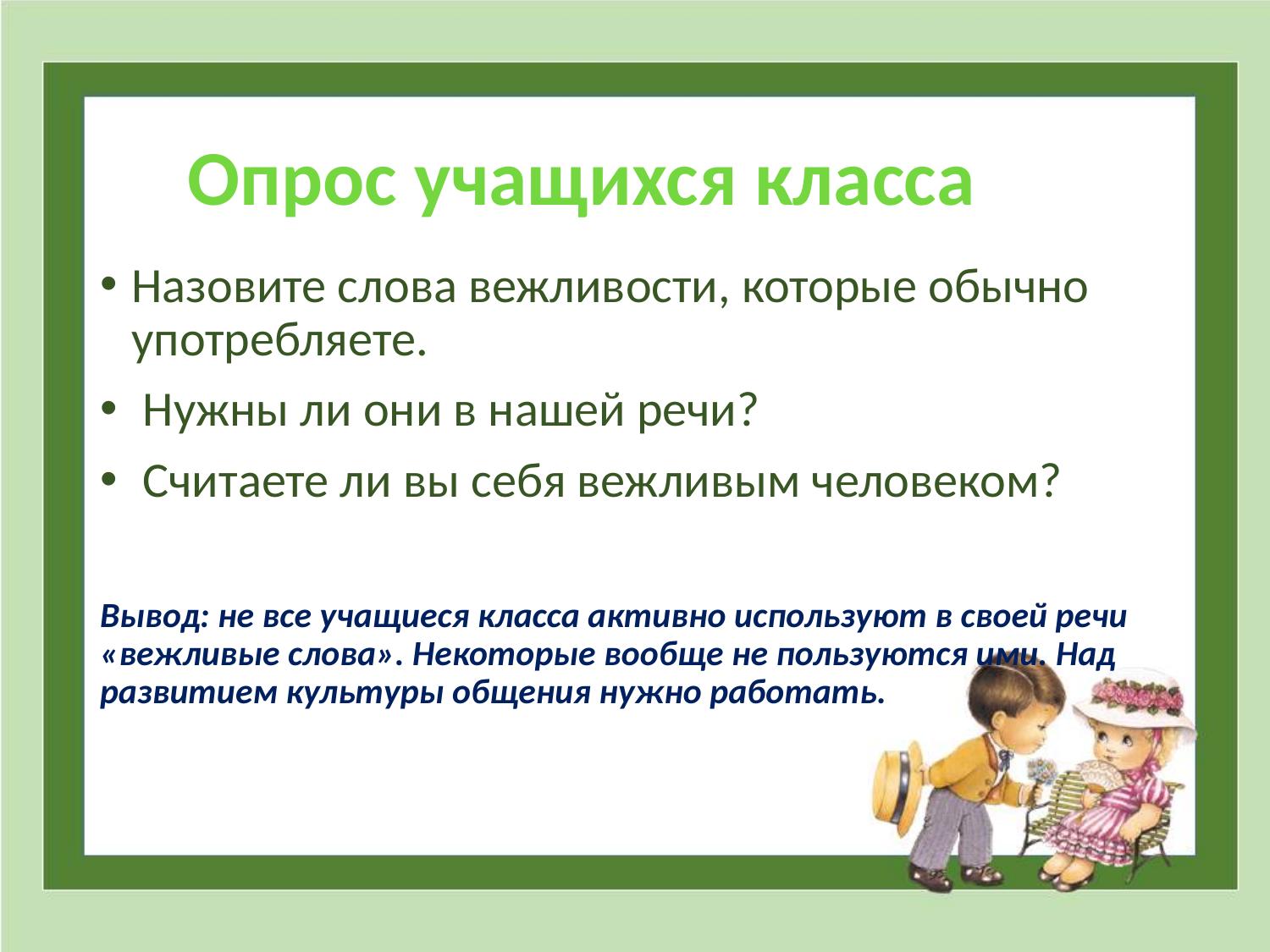

# Опрос учащихся класса
Назовите слова вежливости, которые обычно употребляете.
 Нужны ли они в нашей речи?
 Считаете ли вы себя вежливым человеком?

Вывод: не все учащиеся класса активно используют в своей речи «вежливые слова». Некоторые вообще не пользуются ими. Над развитием культуры общения нужно работать.